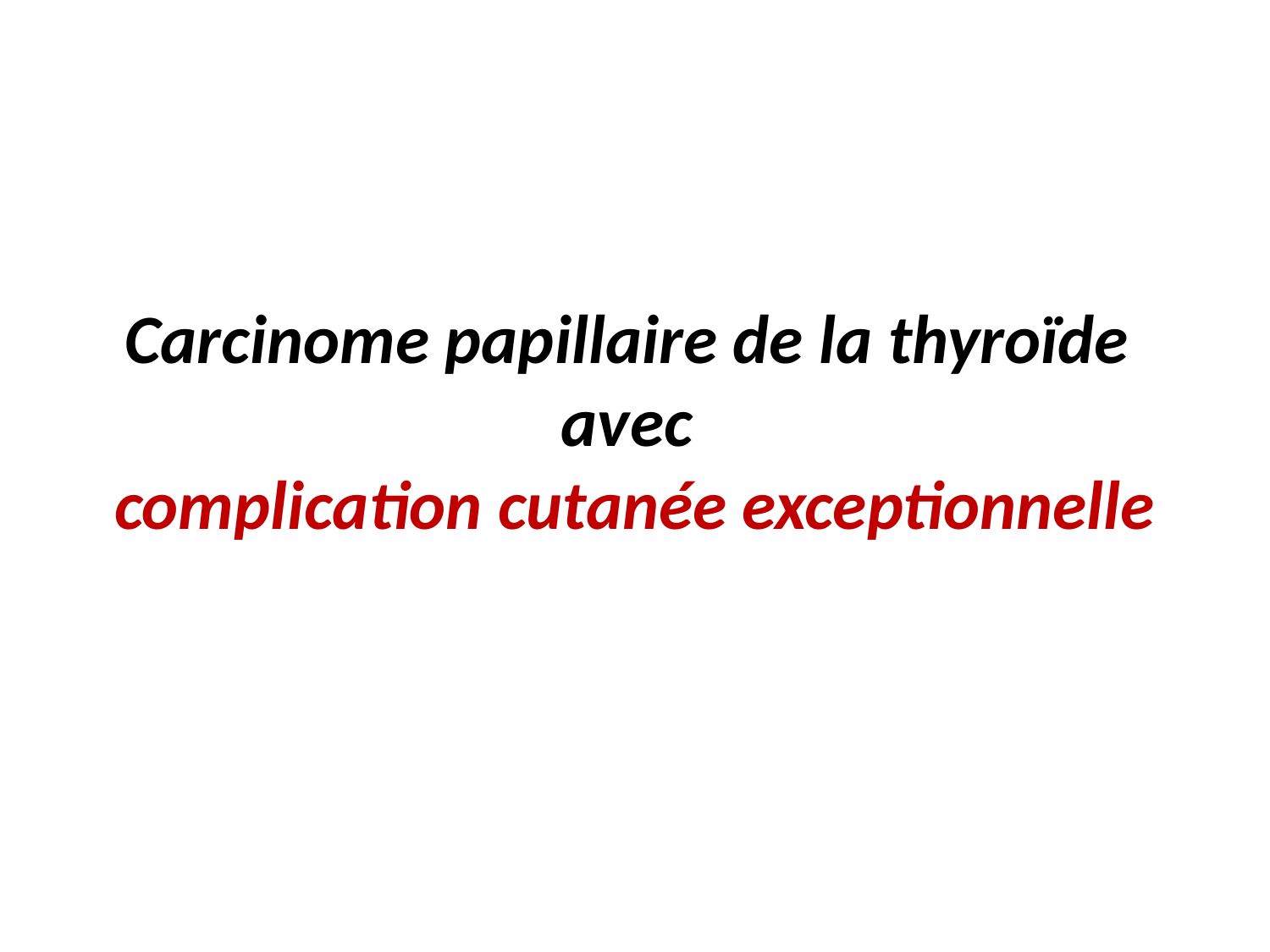

# Carcinome papillaire de la thyroïde  avec complication cutanée exceptionnelle